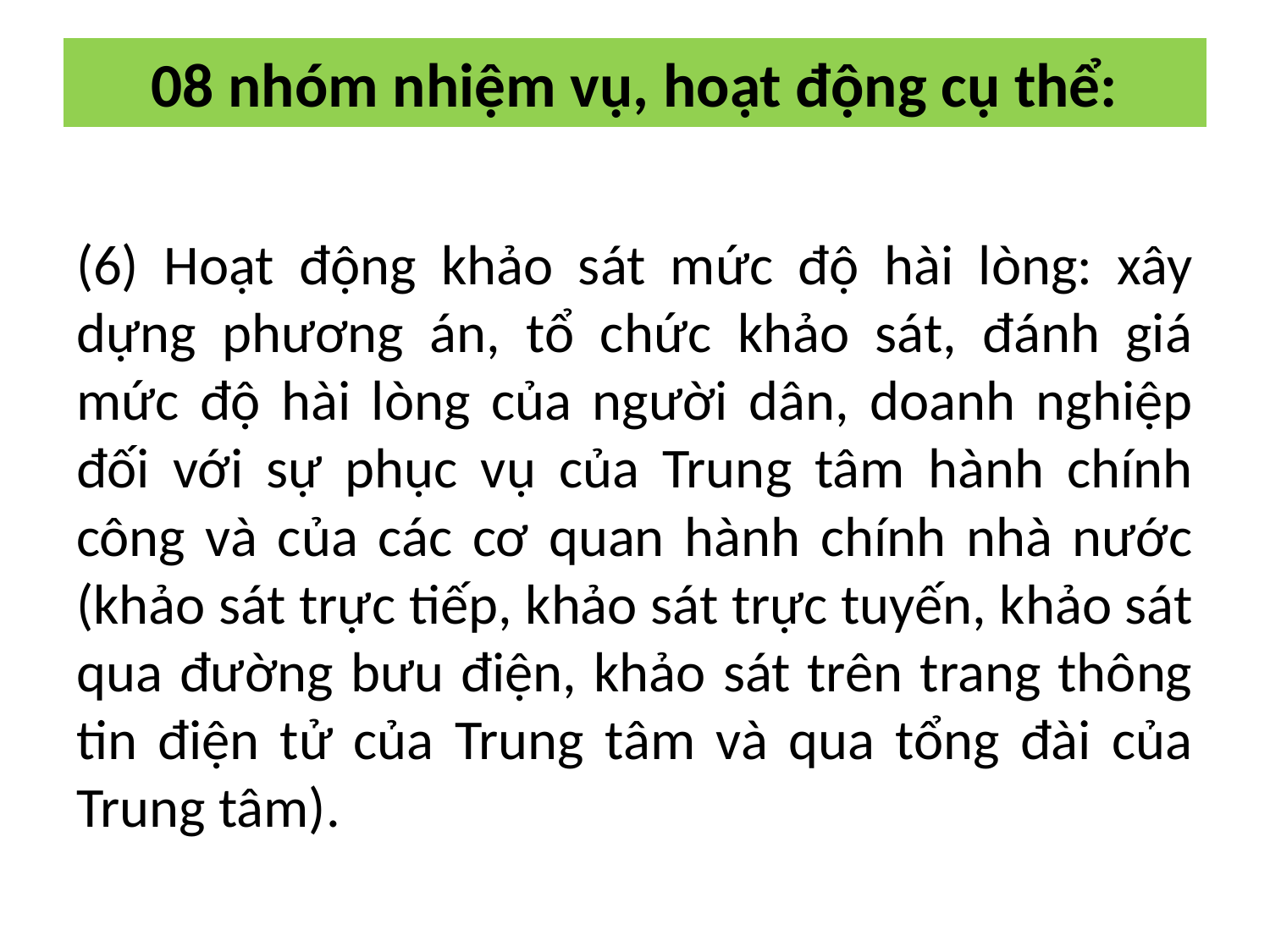

# 08 nhóm nhiệm vụ, hoạt động cụ thể:
(6) Hoạt động khảo sát mức độ hài lòng: xây dựng phương án, tổ chức khảo sát, đánh giá mức độ hài lòng của người dân, doanh nghiệp đối với sự phục vụ của Trung tâm hành chính công và của các cơ quan hành chính nhà nước (khảo sát trực tiếp, khảo sát trực tuyến, khảo sát qua đường bưu điện, khảo sát trên trang thông tin điện tử của Trung tâm và qua tổng đài của Trung tâm).